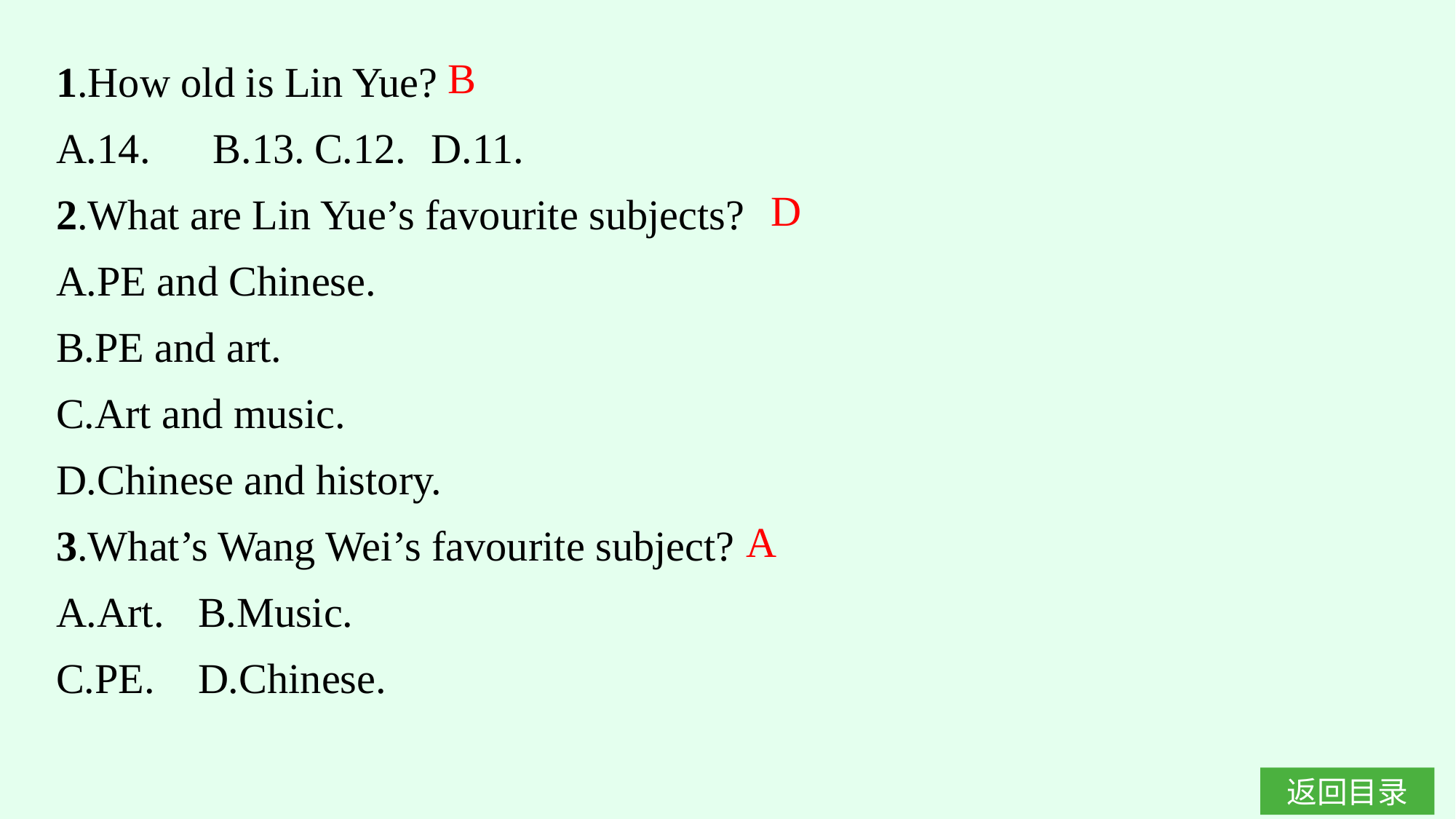

1.How old is Lin Yue?
A.14.　B.13.	C.12.	D.11.
2.What are Lin Yue’s favourite subjects?
A.PE and Chinese.
B.PE and art.
C.Art and music.
D.Chinese and history.
3.What’s Wang Wei’s favourite subject?
A.Art.	B.Music.
C.PE.	D.Chinese.
B
D
A